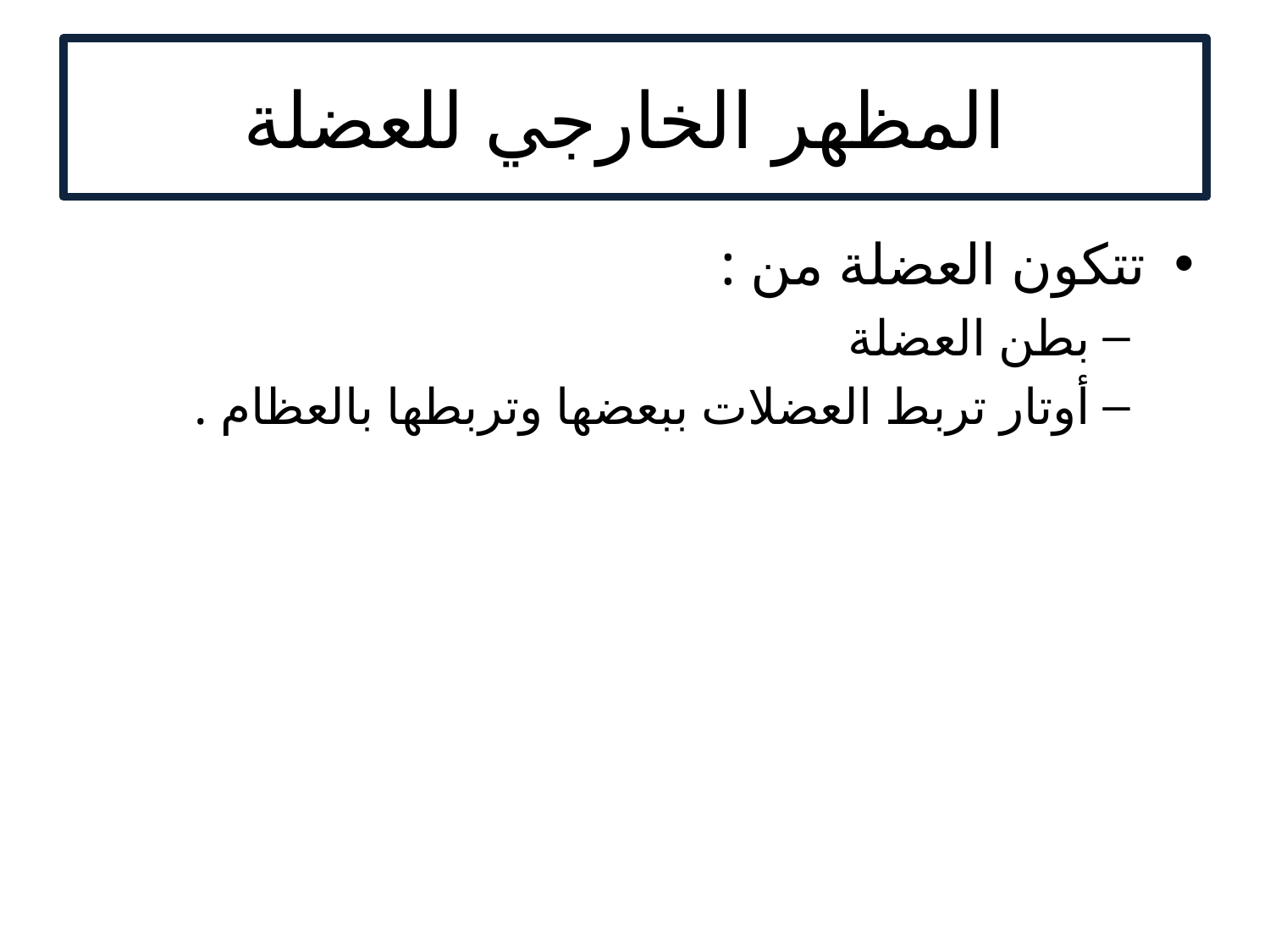

# المظهر الخارجي للعضلة
تتكون العضلة من :
بطن العضلة
أوتار تربط العضلات ببعضها وتربطها بالعظام .